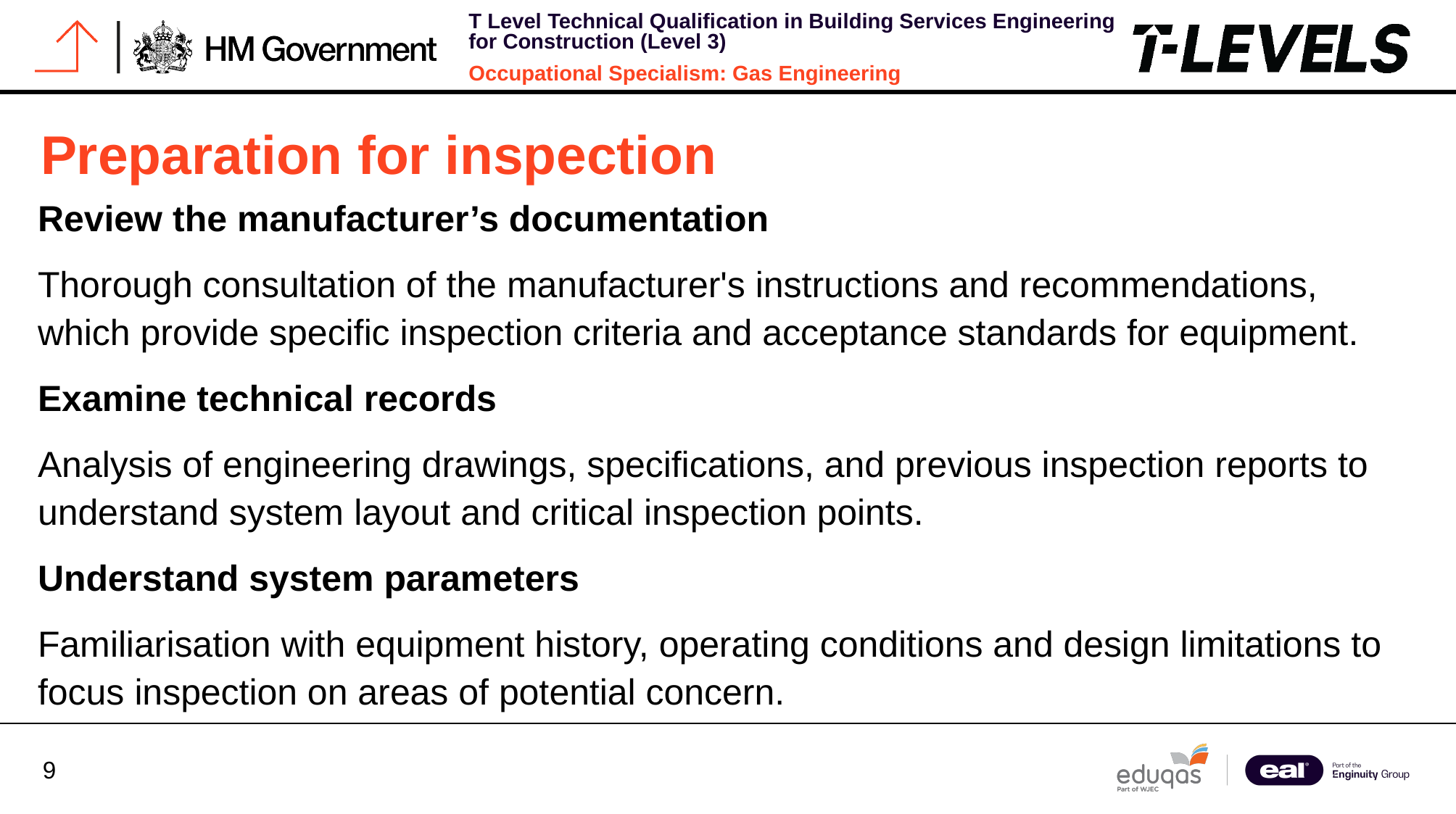

# Preparation for inspection
Review the manufacturer’s documentation
Thorough consultation of the manufacturer's instructions and recommendations, which provide specific inspection criteria and acceptance standards for equipment.
Examine technical records
Analysis of engineering drawings, specifications, and previous inspection reports to understand system layout and critical inspection points.
Understand system parameters
Familiarisation with equipment history, operating conditions and design limitations to focus inspection on areas of potential concern.